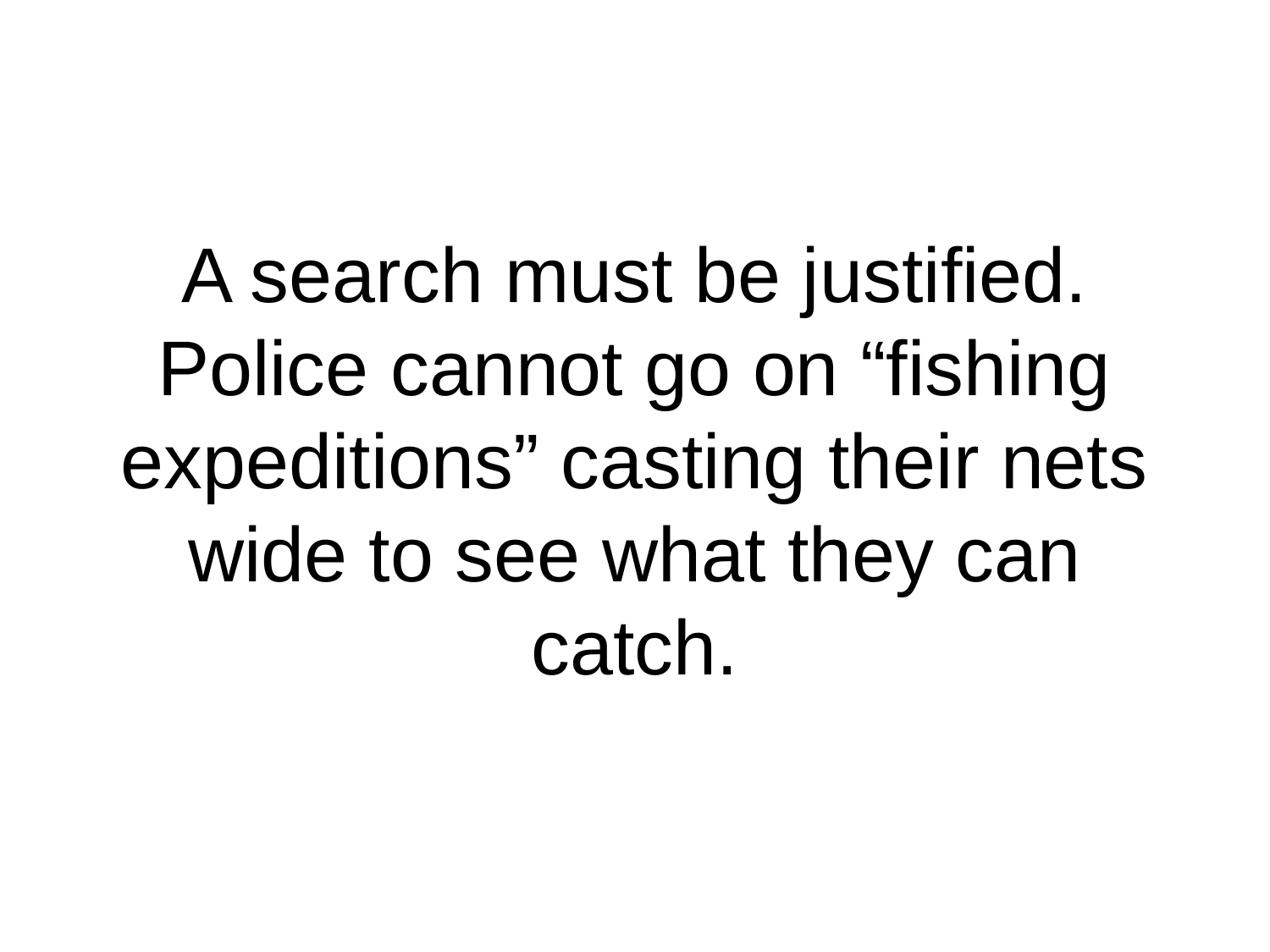

# A search must be justified. Police cannot go on “fishing expeditions” casting their nets wide to see what they can catch.